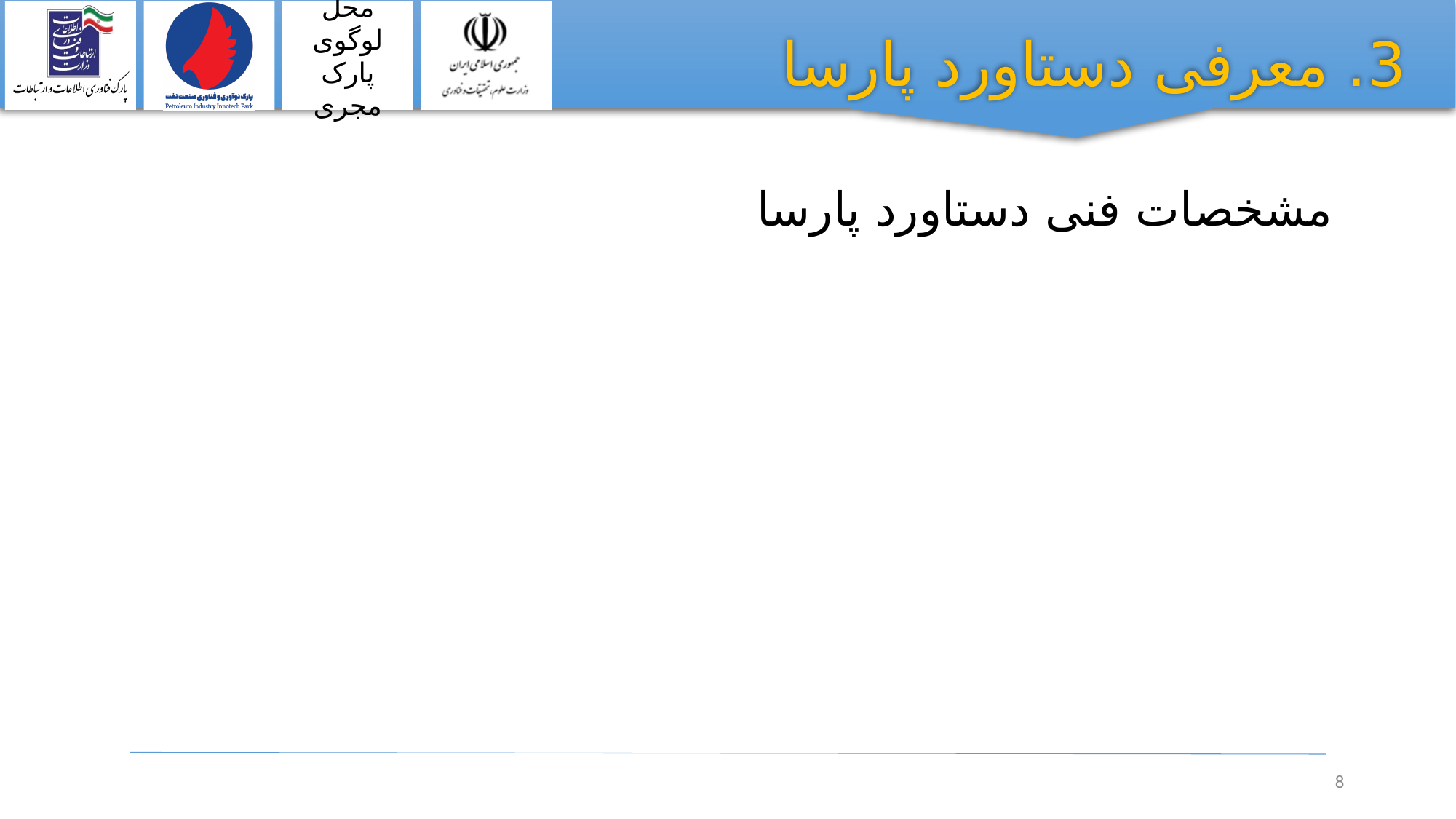

3. معرفی دستاورد پارسا
مشخصات فنی دستاورد پارسا
8